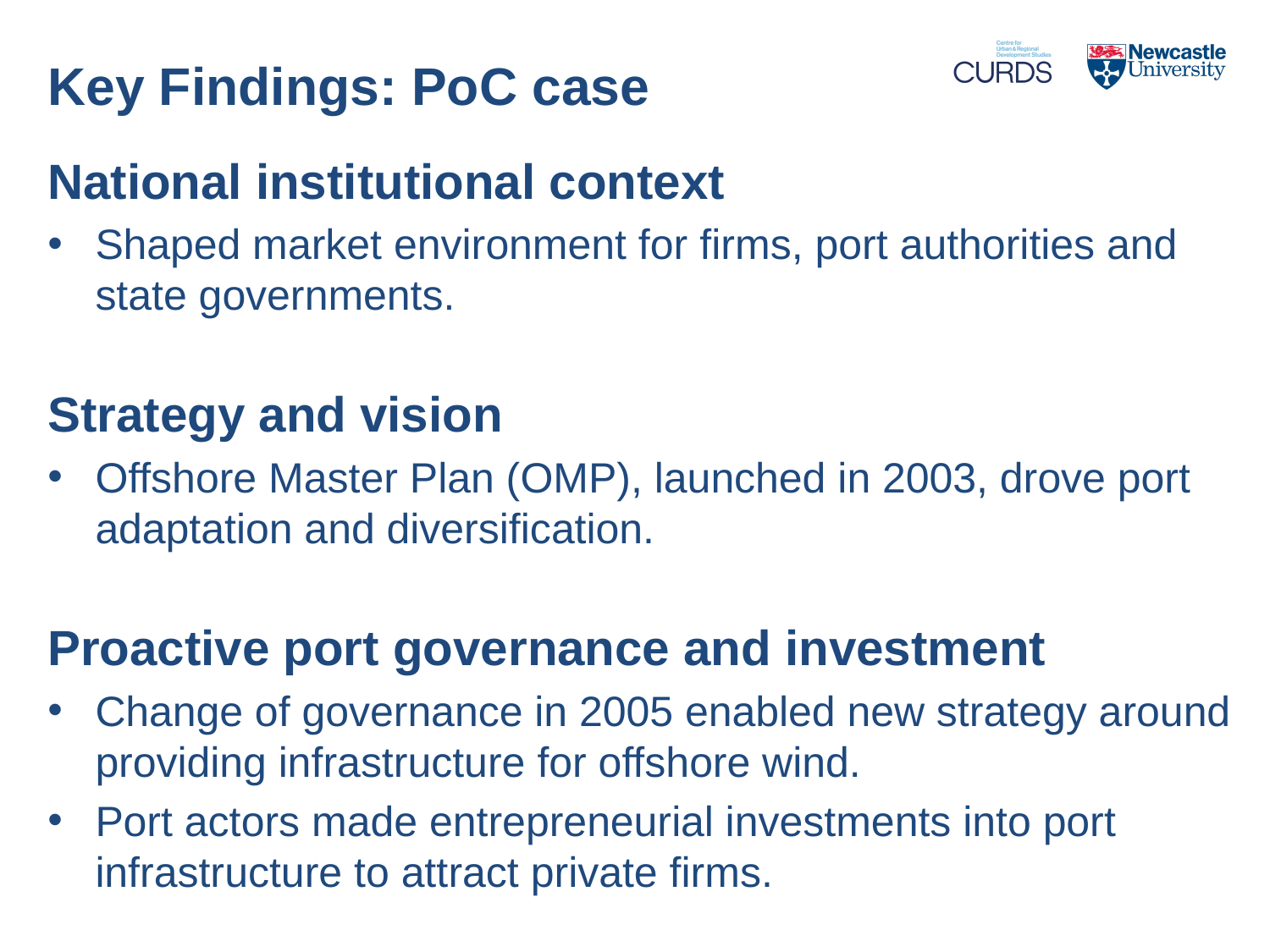

# Key Findings: PoC case
National institutional context
Shaped market environment for firms, port authorities and state governments.

Strategy and vision
Offshore Master Plan (OMP), launched in 2003, drove port adaptation and diversification.

Proactive port governance and investment
Change of governance in 2005 enabled new strategy around providing infrastructure for offshore wind.
Port actors made entrepreneurial investments into port infrastructure to attract private firms.